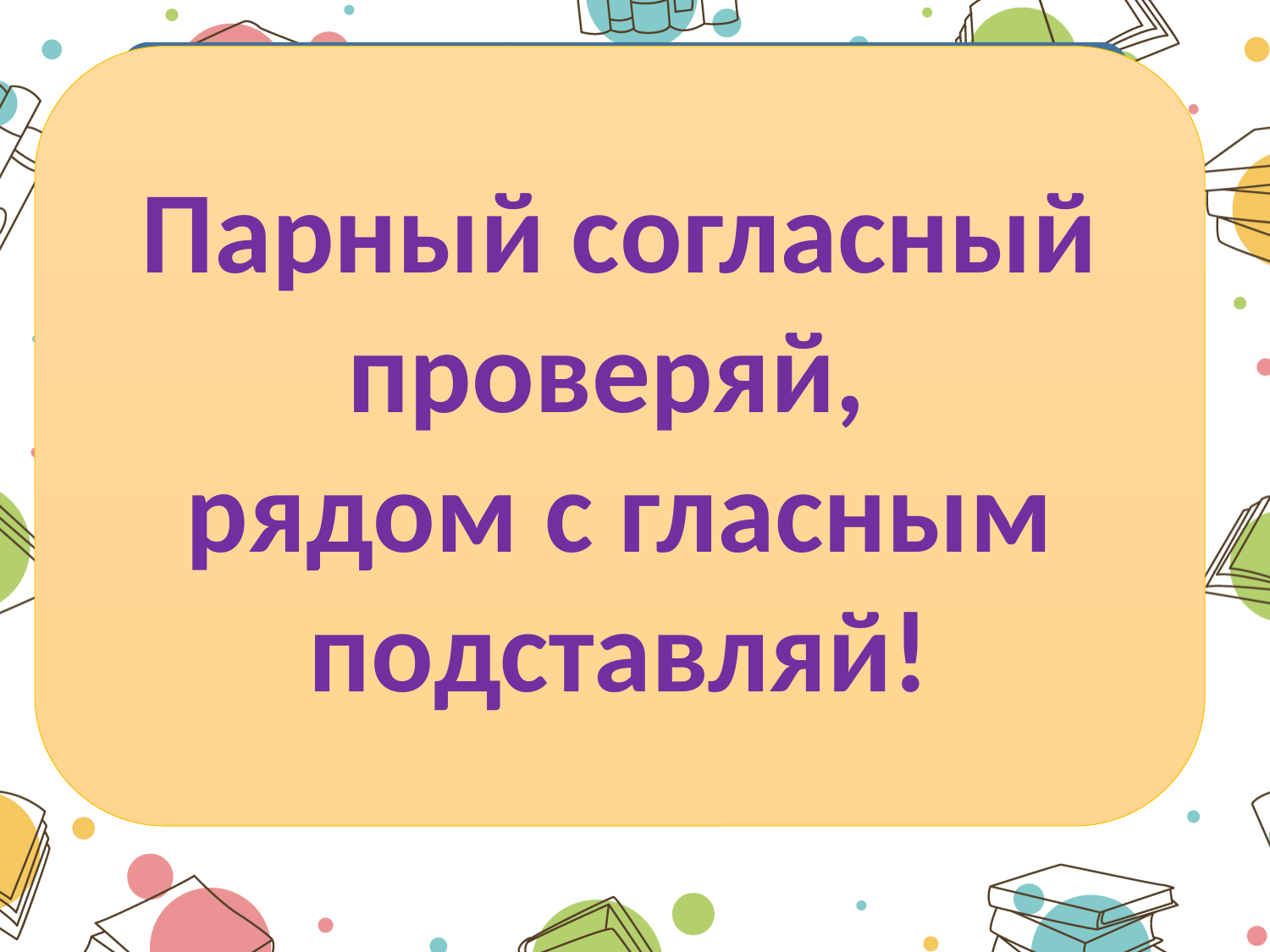

Парный согласный проверяй,
рядом с гласным подставляй!
Проверь!
#
 тетрадке- тетради, тетрадочка

 грядке- гряда, грядочка